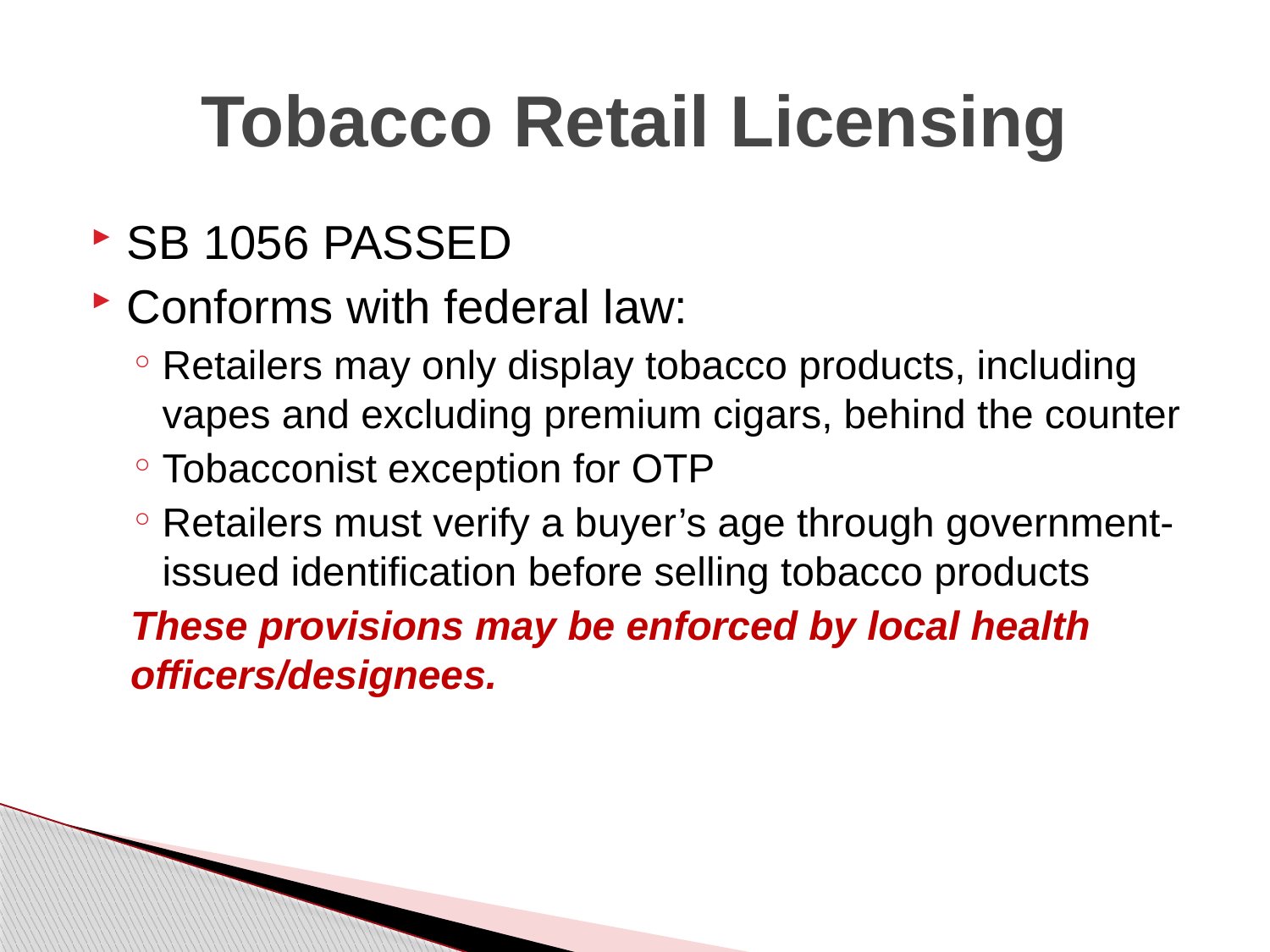

# Tobacco Retail Licensing
SB 1056 PASSED
Conforms with federal law:
Retailers may only display tobacco products, including vapes and excluding premium cigars, behind the counter
Tobacconist exception for OTP
Retailers must verify a buyer’s age through government-issued identification before selling tobacco products
These provisions may be enforced by local health officers/designees.